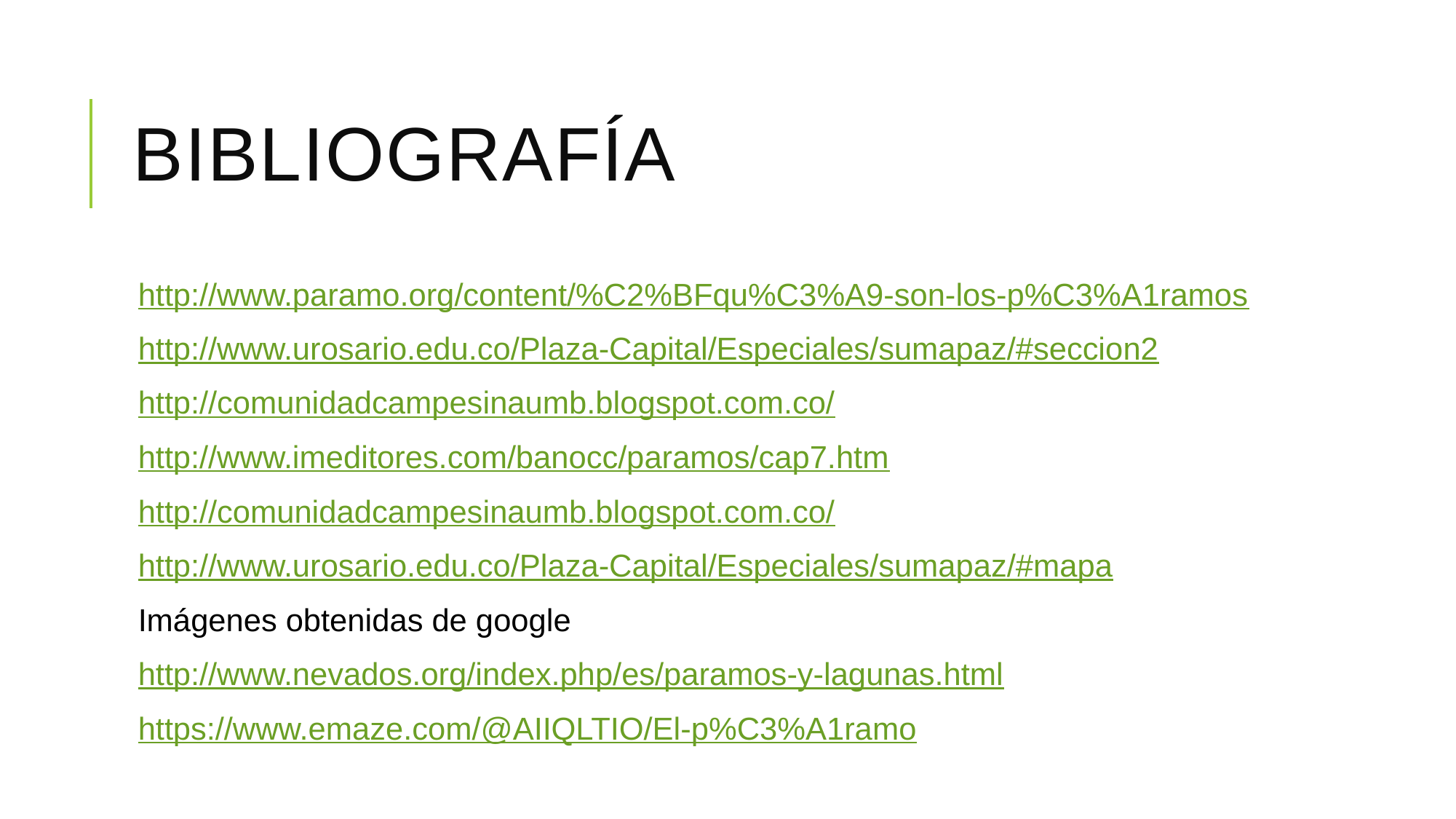

# bibliografía
http://www.paramo.org/content/%C2%BFqu%C3%A9-son-los-p%C3%A1ramos
http://www.urosario.edu.co/Plaza-Capital/Especiales/sumapaz/#seccion2
http://comunidadcampesinaumb.blogspot.com.co/
http://www.imeditores.com/banocc/paramos/cap7.htm
http://comunidadcampesinaumb.blogspot.com.co/
http://www.urosario.edu.co/Plaza-Capital/Especiales/sumapaz/#mapa
Imágenes obtenidas de google
http://www.nevados.org/index.php/es/paramos-y-lagunas.html
https://www.emaze.com/@AIIQLTIO/El-p%C3%A1ramo